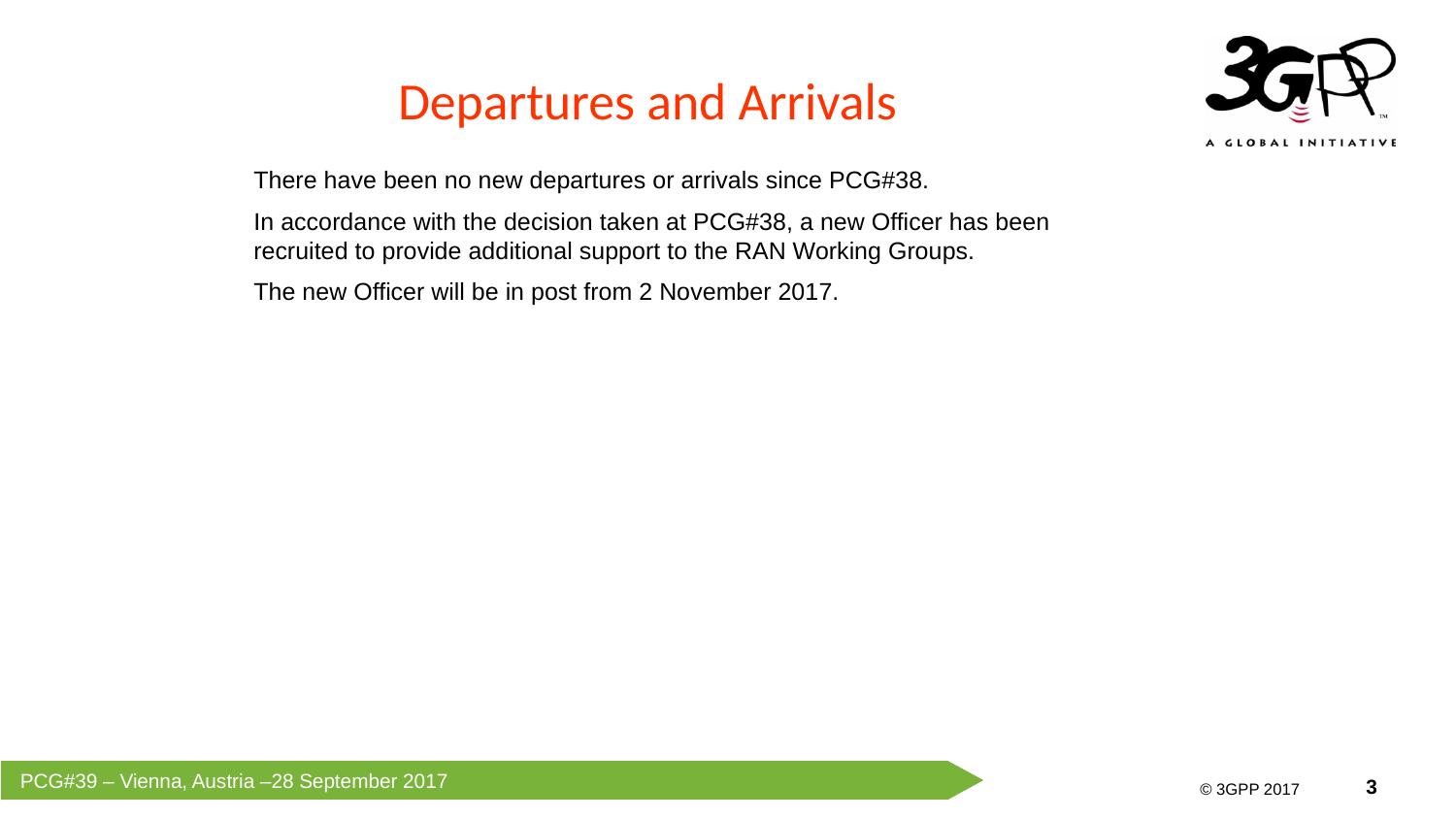

# Departures and Arrivals
There have been no new departures or arrivals since PCG#38.
In accordance with the decision taken at PCG#38, a new Officer has been recruited to provide additional support to the RAN Working Groups.
The new Officer will be in post from 2 November 2017.